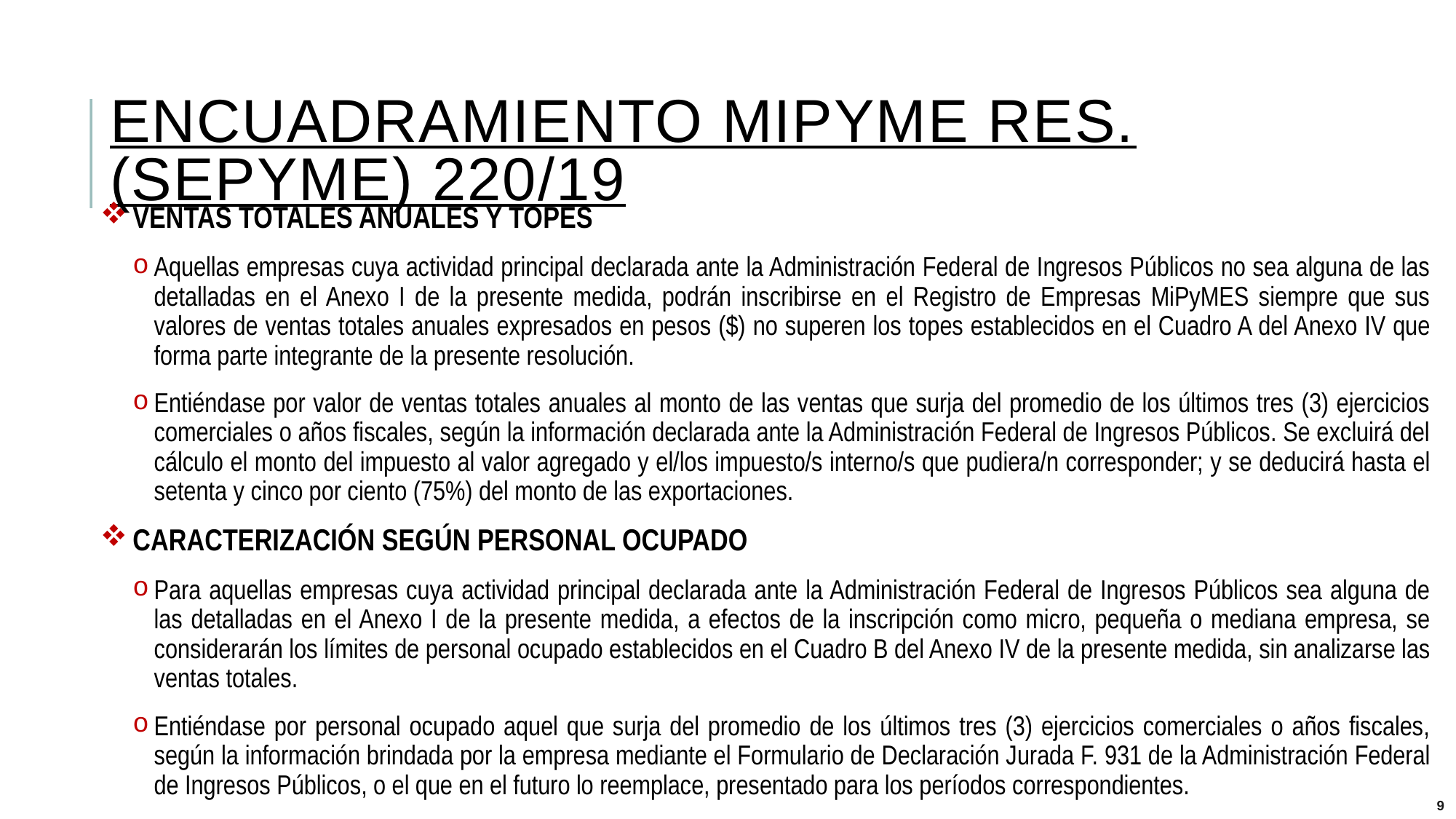

# ENCUADRAMIENTO MIPYME RES. (SEPYME) 220/19
VENTAS TOTALES ANUALES Y TOPES
Aquellas empresas cuya actividad principal declarada ante la Administración Federal de Ingresos Públicos no sea alguna de las detalladas en el Anexo I de la presente medida, podrán inscribirse en el Registro de Empresas MiPyMES siempre que sus valores de ventas totales anuales expresados en pesos ($) no superen los topes establecidos en el Cuadro A del Anexo IV que forma parte integrante de la presente resolución.
Entiéndase por valor de ventas totales anuales al monto de las ventas que surja del promedio de los últimos tres (3) ejercicios comerciales o años fiscales, según la información declarada ante la Administración Federal de Ingresos Públicos. Se excluirá del cálculo el monto del impuesto al valor agregado y el/los impuesto/s interno/s que pudiera/n corresponder; y se deducirá hasta el setenta y cinco por ciento (75%) del monto de las exportaciones.
CARACTERIZACIÓN SEGÚN PERSONAL OCUPADO
Para aquellas empresas cuya actividad principal declarada ante la Administración Federal de Ingresos Públicos sea alguna de las detalladas en el Anexo I de la presente medida, a efectos de la inscripción como micro, pequeña o mediana empresa, se considerarán los límites de personal ocupado establecidos en el Cuadro B del Anexo IV de la presente medida, sin analizarse las ventas totales.
Entiéndase por personal ocupado aquel que surja del promedio de los últimos tres (3) ejercicios comerciales o años fiscales, según la información brindada por la empresa mediante el Formulario de Declaración Jurada F. 931 de la Administración Federal de Ingresos Públicos, o el que en el futuro lo reemplace, presentado para los períodos correspondientes.
9